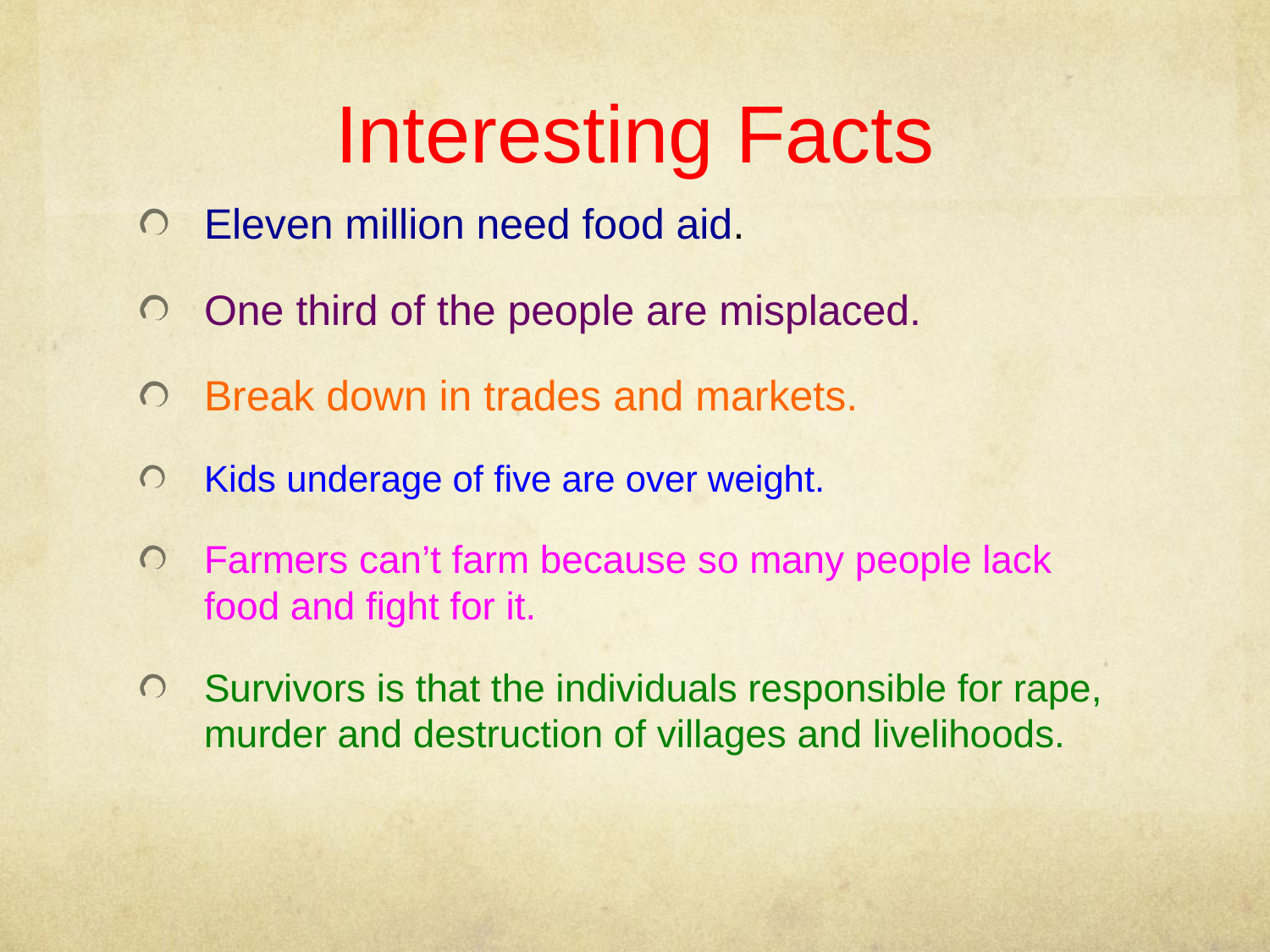

# Interesting Facts
Eleven million need food aid.
One third of the people are misplaced.
Break down in trades and markets.
Kids underage of five are over weight.
Farmers can’t farm because so many people lack food and fight for it.
Survivors is that the individuals responsible for rape, murder and destruction of villages and livelihoods.